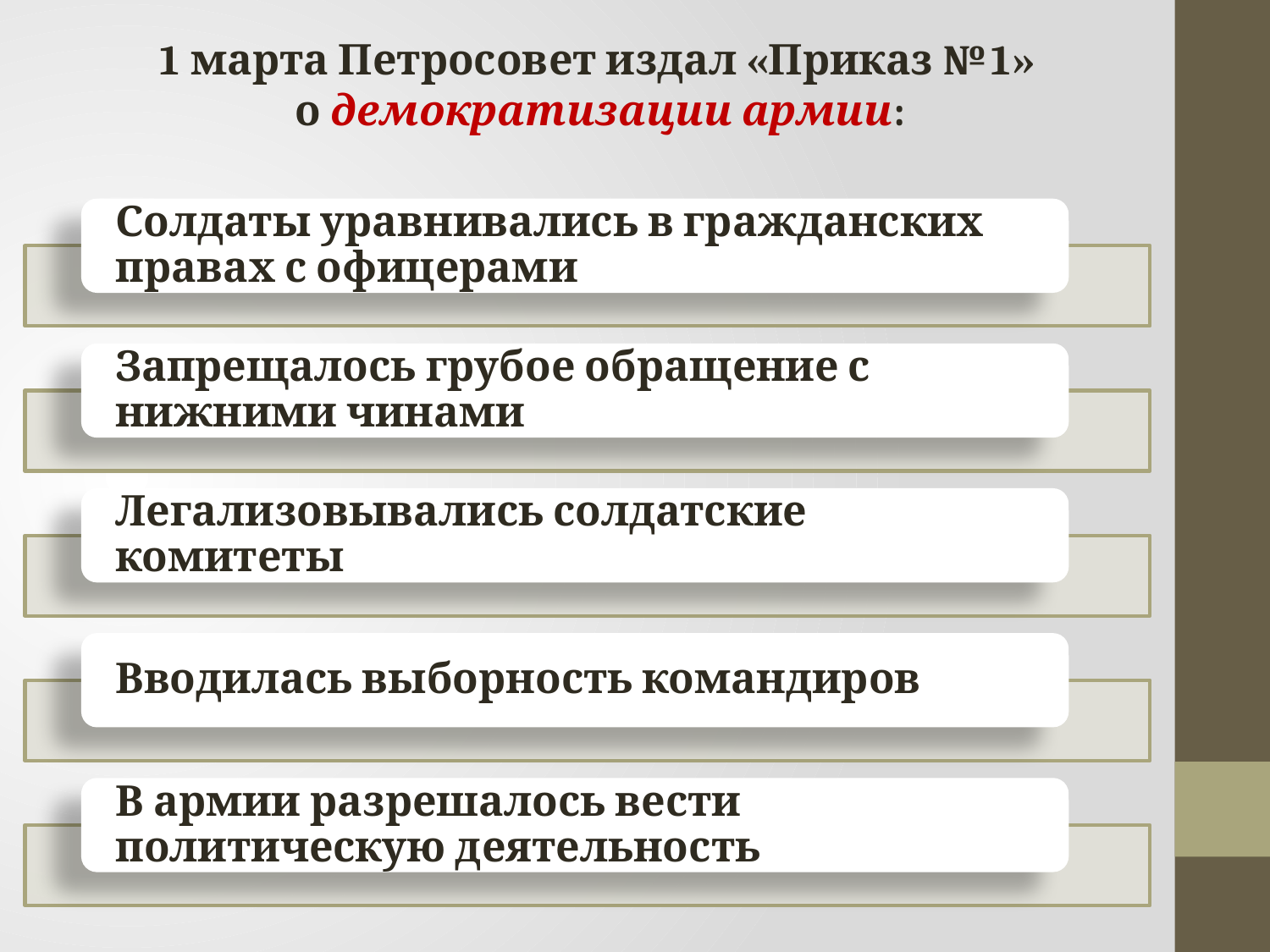

1 марта Петросовет издал «Приказ №1»
о демократизации армии:
Солдаты уравнивались в гражданских правах с офицерами
Запрещалось грубое обращение с нижними чинами
Легализовывались солдатские комитеты
Вводилась выборность командиров
В армии разрешалось вести политическую деятельность